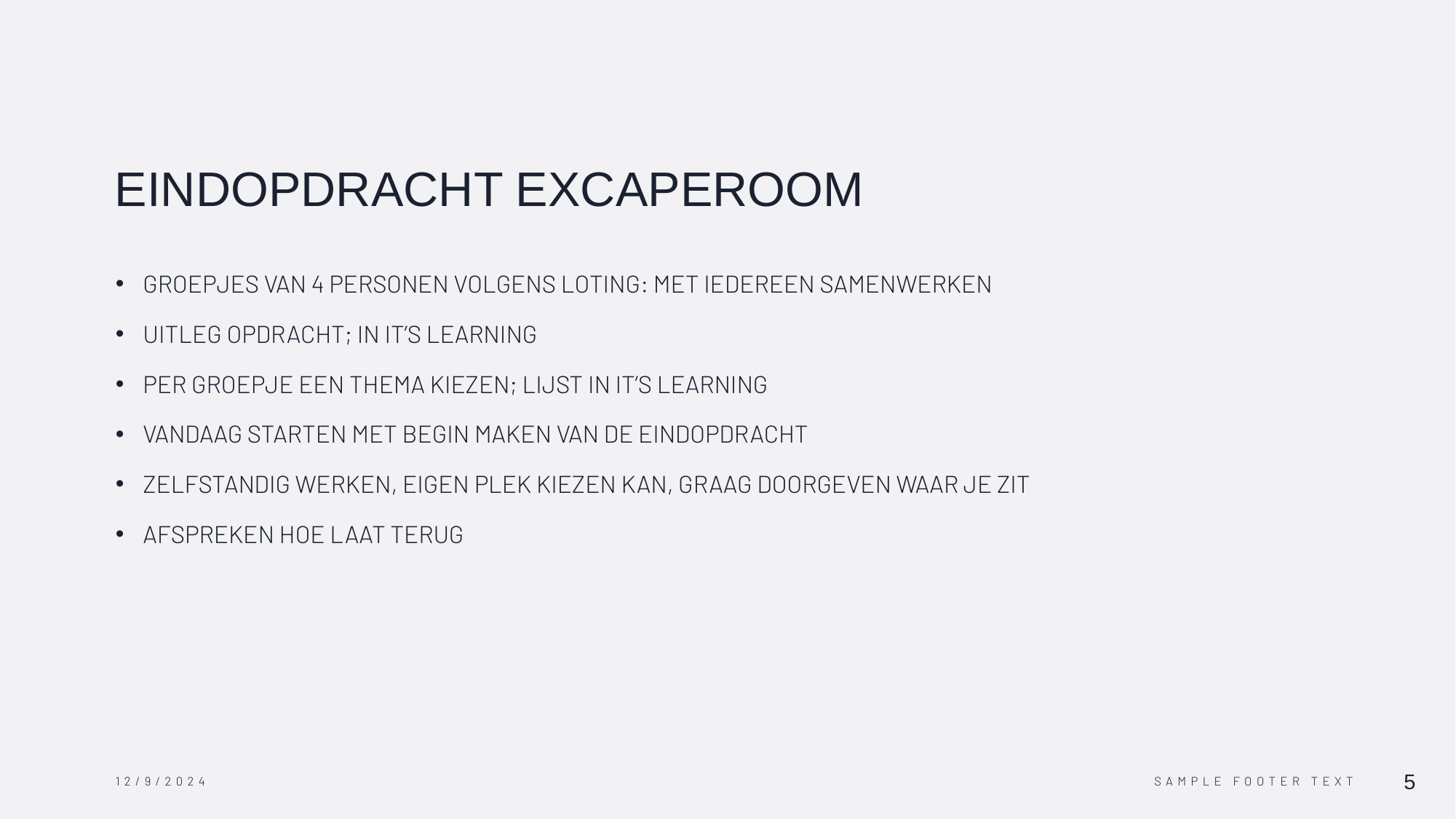

# EINDOPDRACHT EXCAPEROOM
GROEPJES VAN 4 PERSONEN VOLGENS LOTING: MET IEDEREEN SAMENWERKEN
UITLEG OPDRACHT; IN IT’S LEARNING
PER GROEPJE EEN THEMA KIEZEN; LIJST IN IT’S LEARNING
VANDAAG STARTEN MET BEGIN MAKEN VAN DE EINDOPDRACHT
ZELFSTANDIG WERKEN, EIGEN PLEK KIEZEN KAN, GRAAG DOORGEVEN WAAR JE ZIT
AFSPREKEN HOE LAAT TERUG
12/9/2024
Sample Footer Text
5